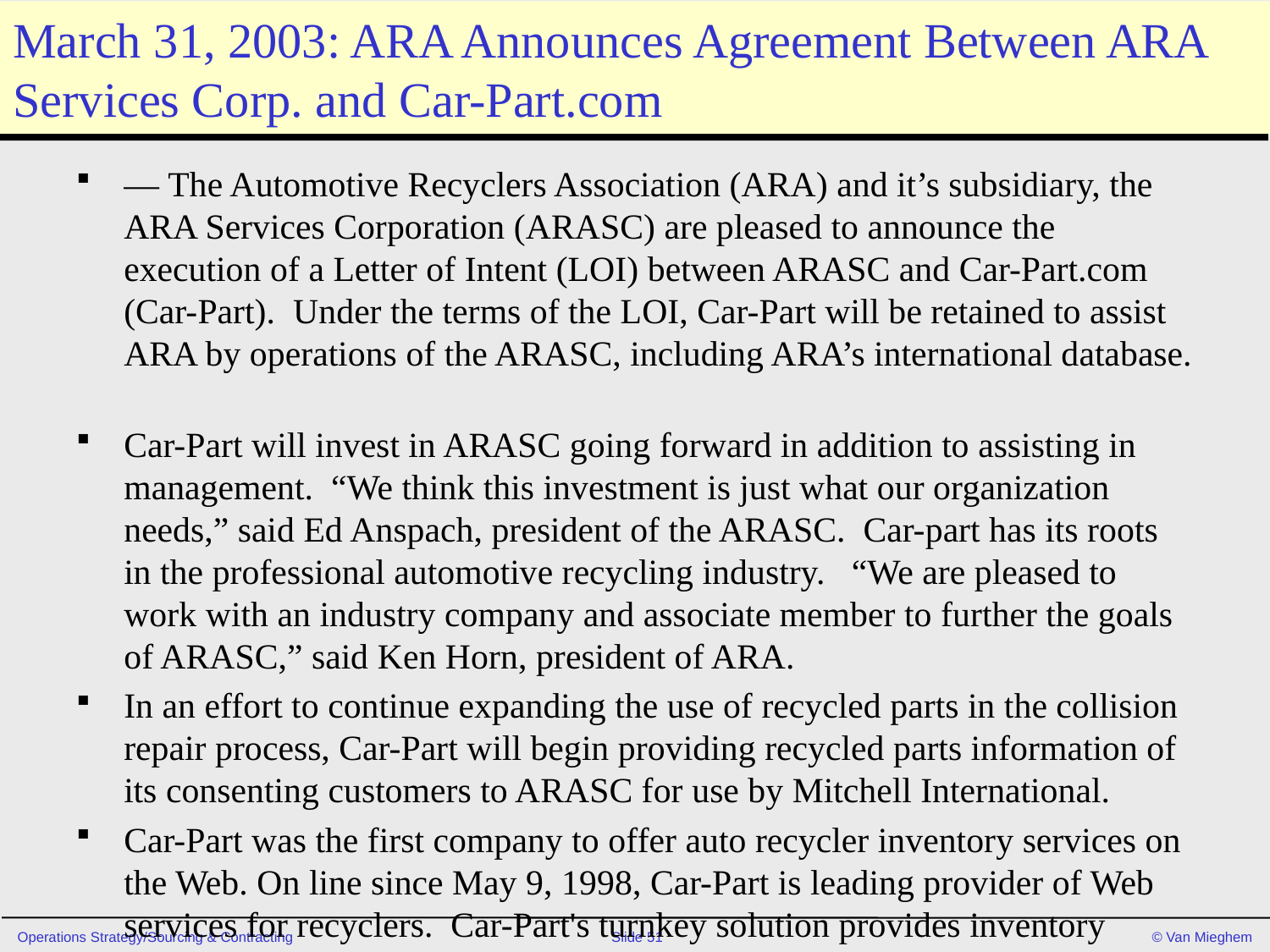

# March 31, 2003: ARA Announces Agreement Between ARA Services Corp. and Car-Part.com
— The Automotive Recyclers Association (ARA) and it’s subsidiary, the ARA Services Corporation (ARASC) are pleased to announce the execution of a Letter of Intent (LOI) between ARASC and Car-Part.com (Car-Part).  Under the terms of the LOI, Car-Part will be retained to assist ARA by operations of the ARASC, including ARA’s international database.
Car-Part will invest in ARASC going forward in addition to assisting in management.  “We think this investment is just what our organization needs,” said Ed Anspach, president of the ARASC.  Car-part has its roots in the professional automotive recycling industry.   “We are pleased to work with an industry company and associate member to further the goals of ARASC,” said Ken Horn, president of ARA.
In an effort to continue expanding the use of recycled parts in the collision repair process, Car-Part will begin providing recycled parts information of its consenting customers to ARASC for use by Mitchell International.
Car-Part was the first company to offer auto recycler inventory services on the Web. On line since May 9, 1998, Car-Part is leading provider of Web services for recyclers.  Car-Part's turnkey solution provides inventory  searching, Web hosting, design, promotion and e-mail services to recyclers.  Additionally, its Trading Partner services give recyclers custom parts locating with "hot-key" access from their inventory management system.   Car-Part currently serves 55 million parts from 1,600 recyclers.  The services generate 800,000 hits and 75,000 part searches per day and successfully sell recyclers' parts.
This LOI will form the basis of the plan of reorganization to be submitted to the bankruptcy court for approval.